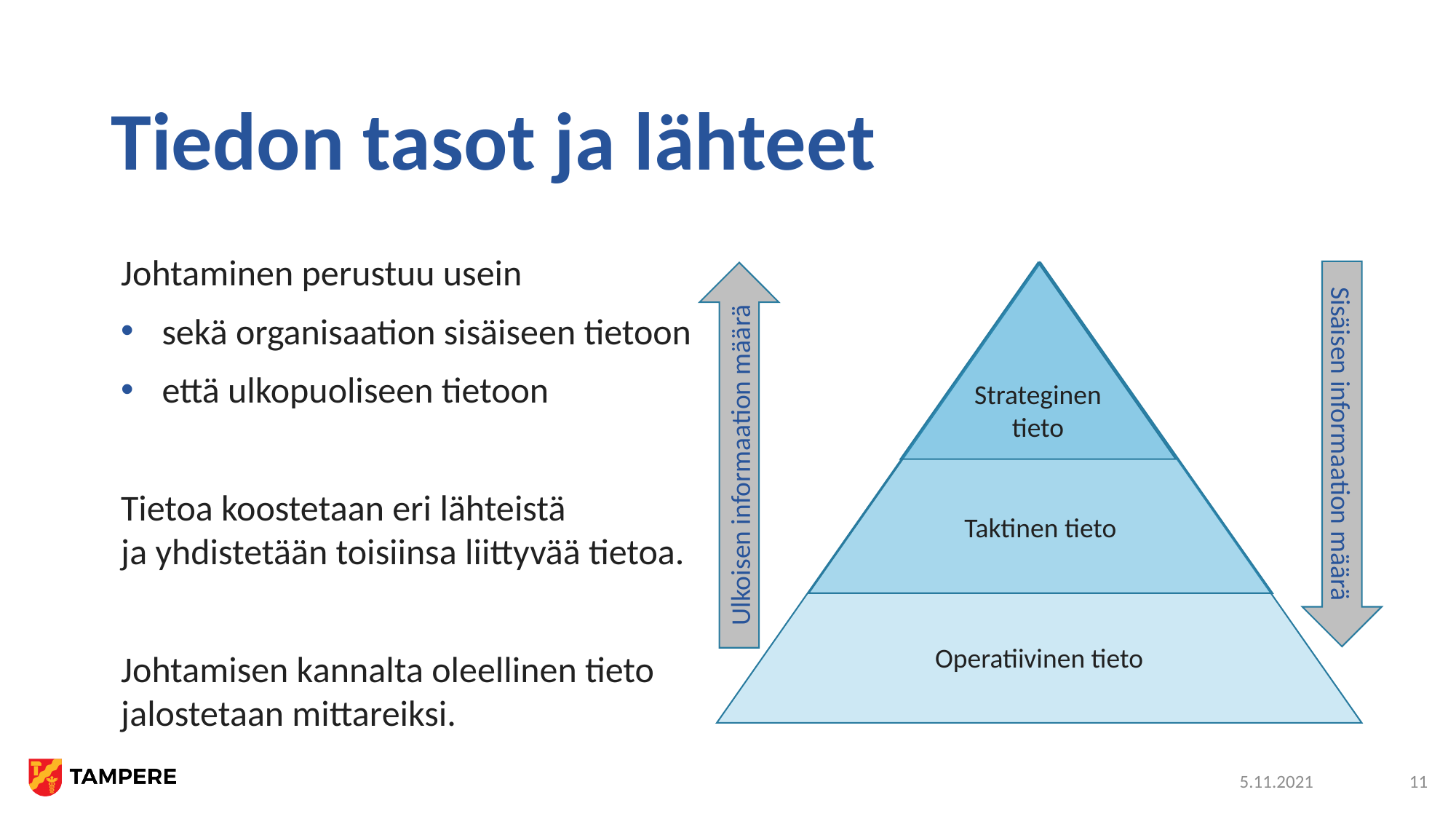

# Tiedon tasot ja lähteet
Johtaminen perustuu usein
sekä organisaation sisäiseen tietoon
että ulkopuoliseen tietoon

Tietoa koostetaan eri lähteistä
ja yhdistetään toisiinsa liittyvää tietoa.

Johtamisen kannalta oleellinen tieto
jalostetaan mittareiksi.
Sisäisen informaation määrä
Ulkoisen informaation määrä

Taktinen tieto

Operatiivinen tieto
Strateginen tieto
5.11.2021
11